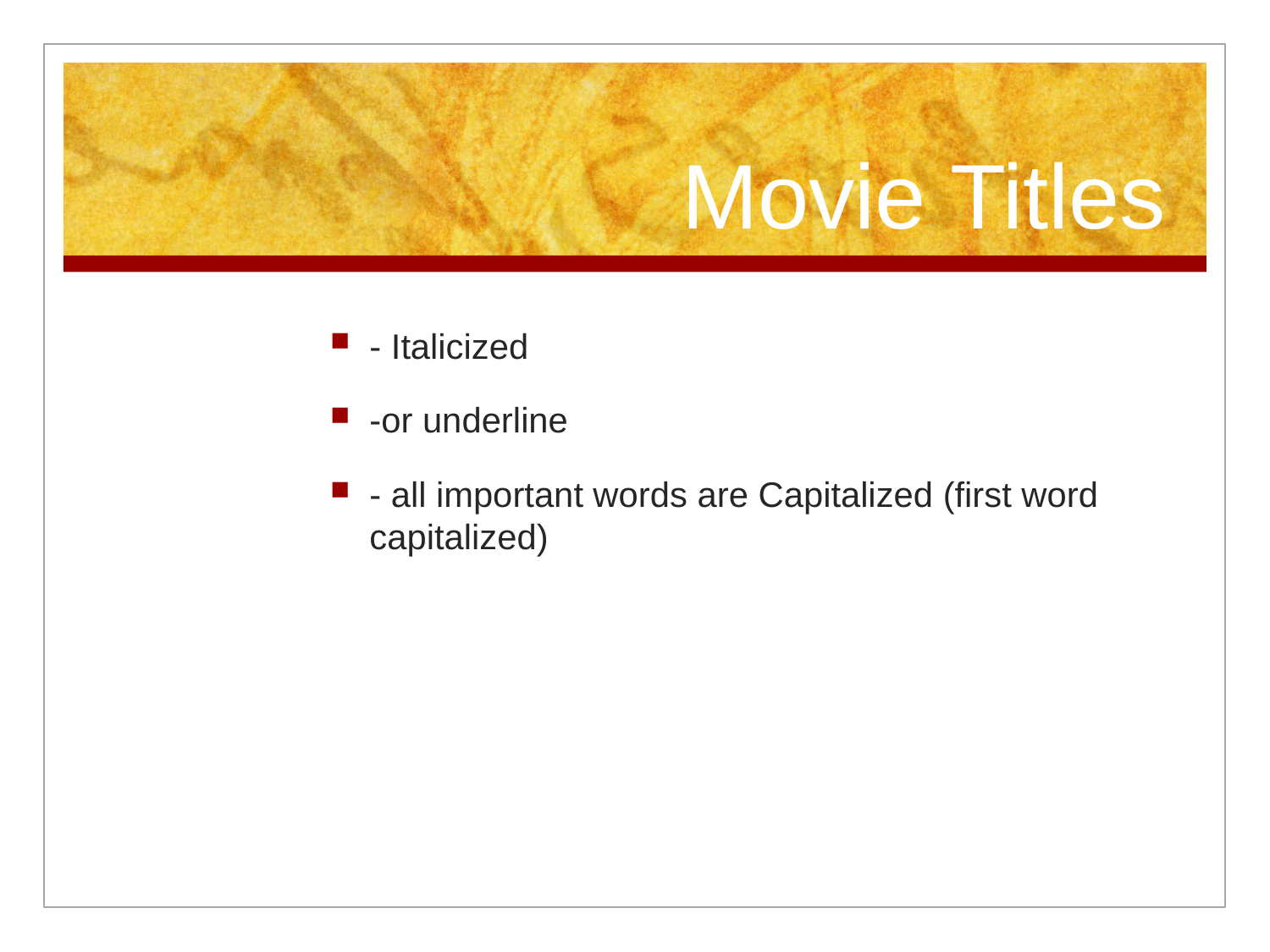

# Movie Titles
- Italicized
-or underline
- all important words are Capitalized (first word capitalized)